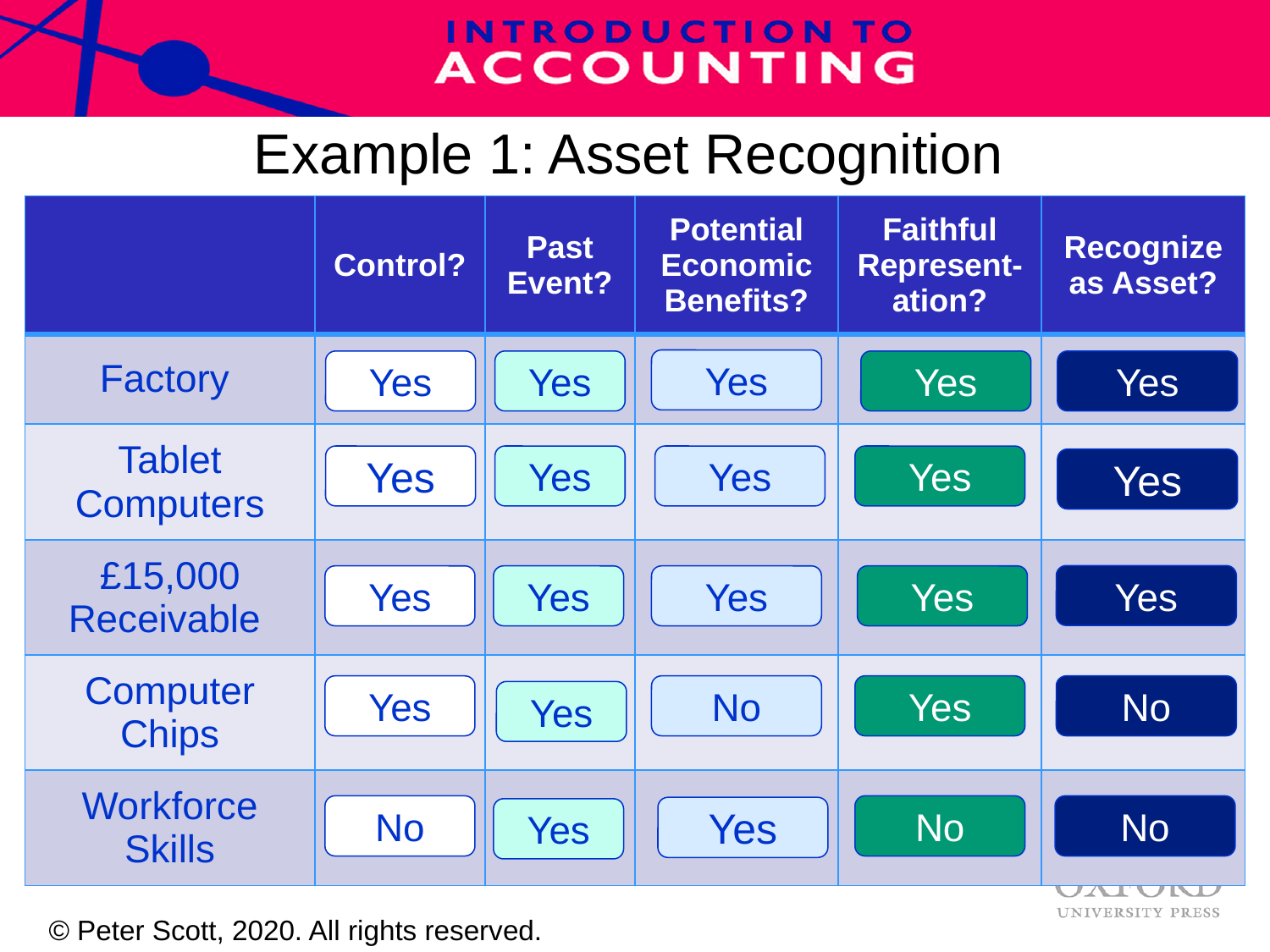

# Example 1: Asset Recognition
|  | Control? | Past Event? | Potential Economic Benefits? | Faithful Represent- ation? | Recognize as Asset? |
| --- | --- | --- | --- | --- | --- |
| Factory |  |  |  |  |  |
| Tablet Computers |  |  |  |  |  |
| £15,000 Receivable |  |  |  |  |  |
| Computer Chips |  |  |  |  |  |
| Workforce Skills |  |  |  |  |  |
Yes
Yes
Yes
Yes
Yes
Yes
Yes
Yes
Yes
Yes
Yes
Yes
Yes
Yes
Yes
Yes
No
Yes
No
Yes
No
No
No
Yes
Yes